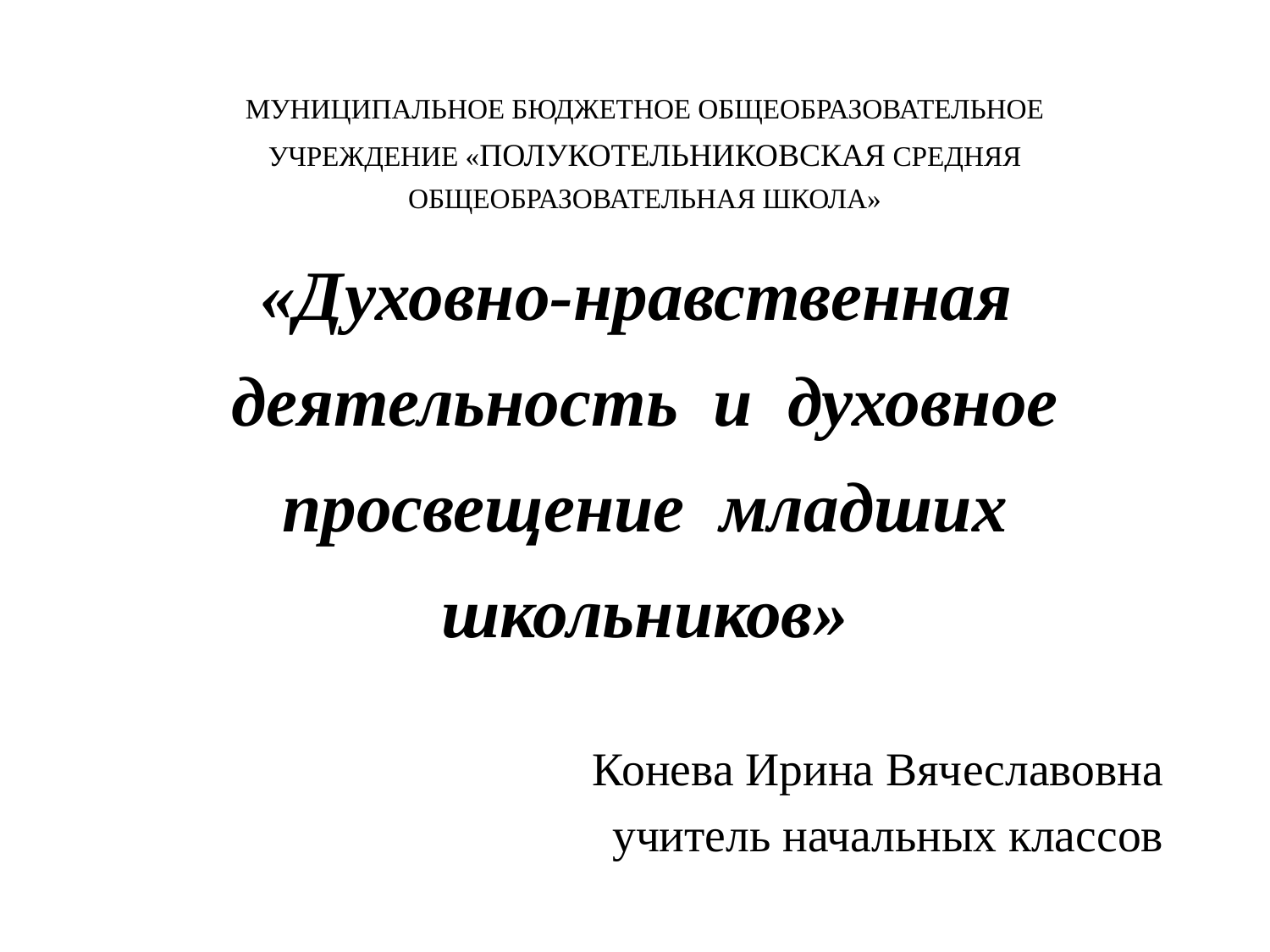

#
МУНИЦИПАЛЬНОЕ БЮДЖЕТНОЕ ОБЩЕОБРАЗОВАТЕЛЬНОЕ УЧРЕЖДЕНИЕ «ПОЛУКОТЕЛЬНИКОВСКАЯ СРЕДНЯЯ ОБЩЕОБРАЗОВАТЕЛЬНАЯ ШКОЛА»
«Духовно-нравственная  деятельность  и  духовное просвещение  младших школьников»

Конева Ирина Вячеславовна
учитель начальных классов